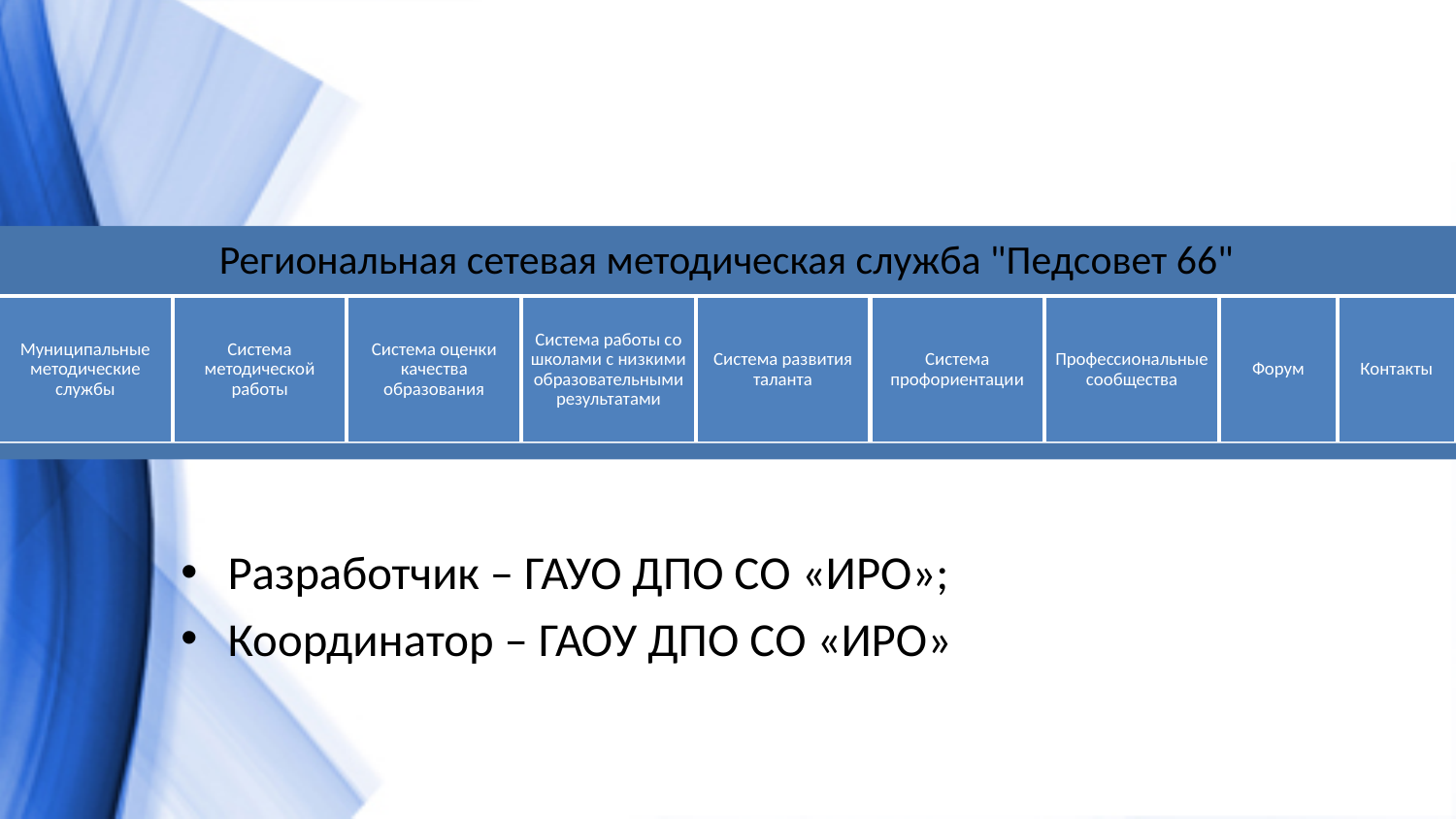

Региональная сетевая методическая служба "Педсовет 66"
Муниципальные методические службы
Система методической работы
Система оценки качества образования
Система работы со школами с низкими образовательными результатами
Система развития таланта
Система профориентации
Профессиональные сообщества
Форум
Контакты
Разработчик – ГАУО ДПО СО «ИРО»;
Координатор – ГАОУ ДПО СО «ИРО»